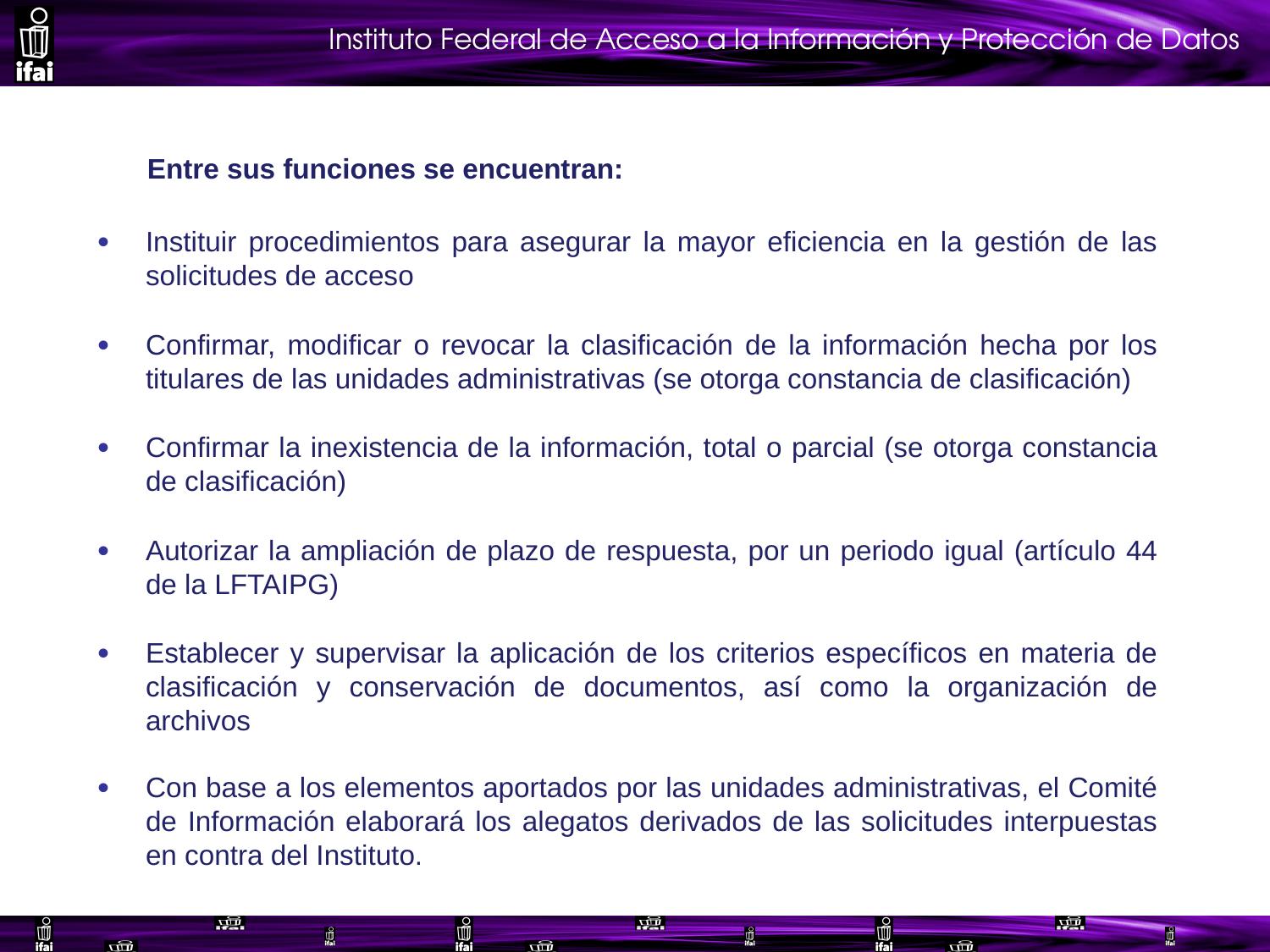

Entre sus funciones se encuentran:

Instituir procedimientos para asegurar la mayor eficiencia en la gestión de las solicitudes de acceso

Confirmar, modificar o revocar la clasificación de la información hecha por los titulares de las unidades administrativas (se otorga constancia de clasificación)

Confirmar la inexistencia de la información, total o parcial (se otorga constancia de clasificación)

Autorizar la ampliación de plazo de respuesta, por un periodo igual (artículo 44 de la LFTAIPG)

Establecer y supervisar la aplicación de los criterios específicos en materia de clasificación y conservación de documentos, así como la organización de archivos

Con base a los elementos aportados por las unidades administrativas, el Comité de Información elaborará los alegatos derivados de las solicitudes interpuestas en contra del Instituto.